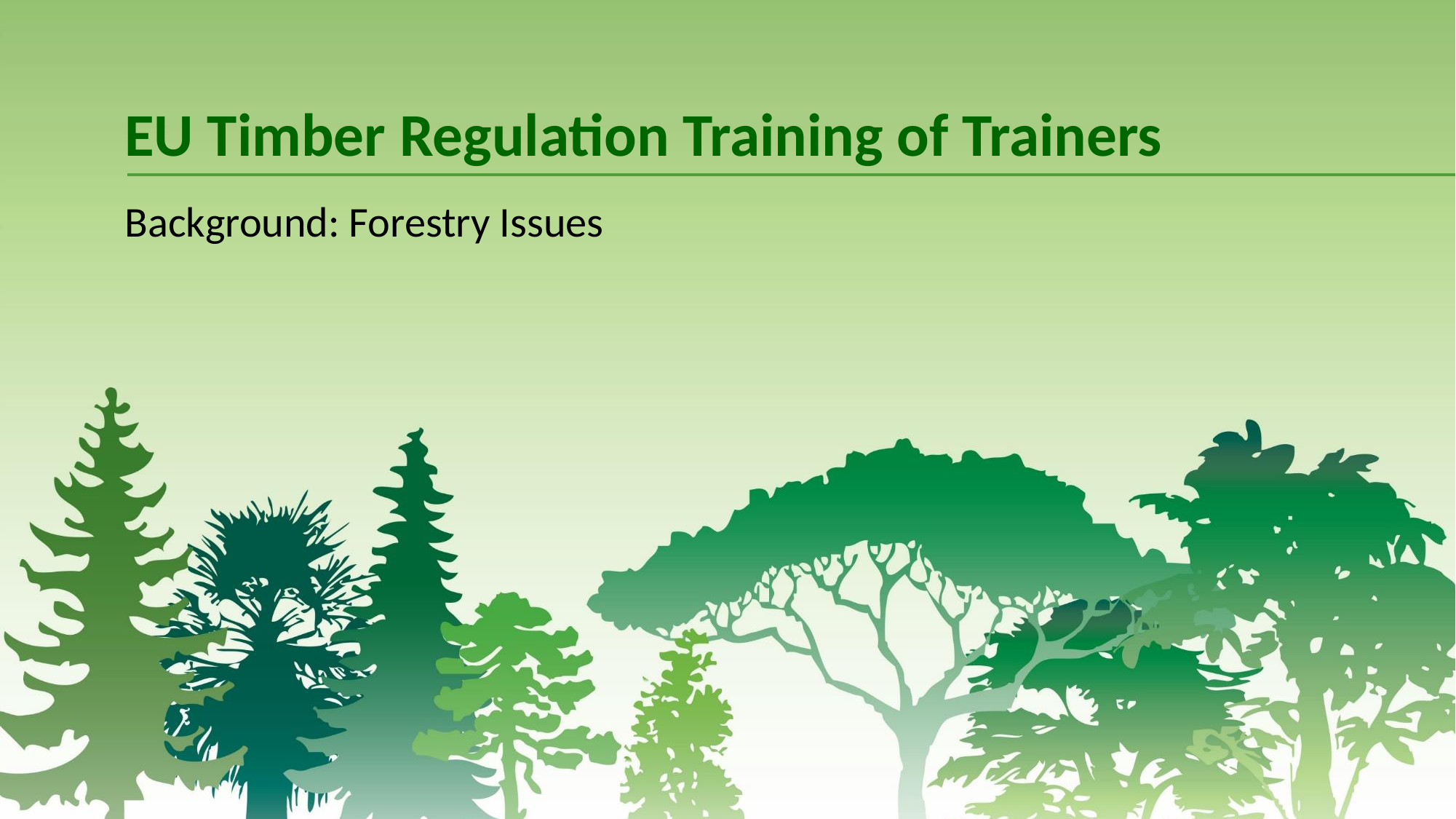

# EU Timber Regulation Training of Trainers
Background: Forestry Issues
2